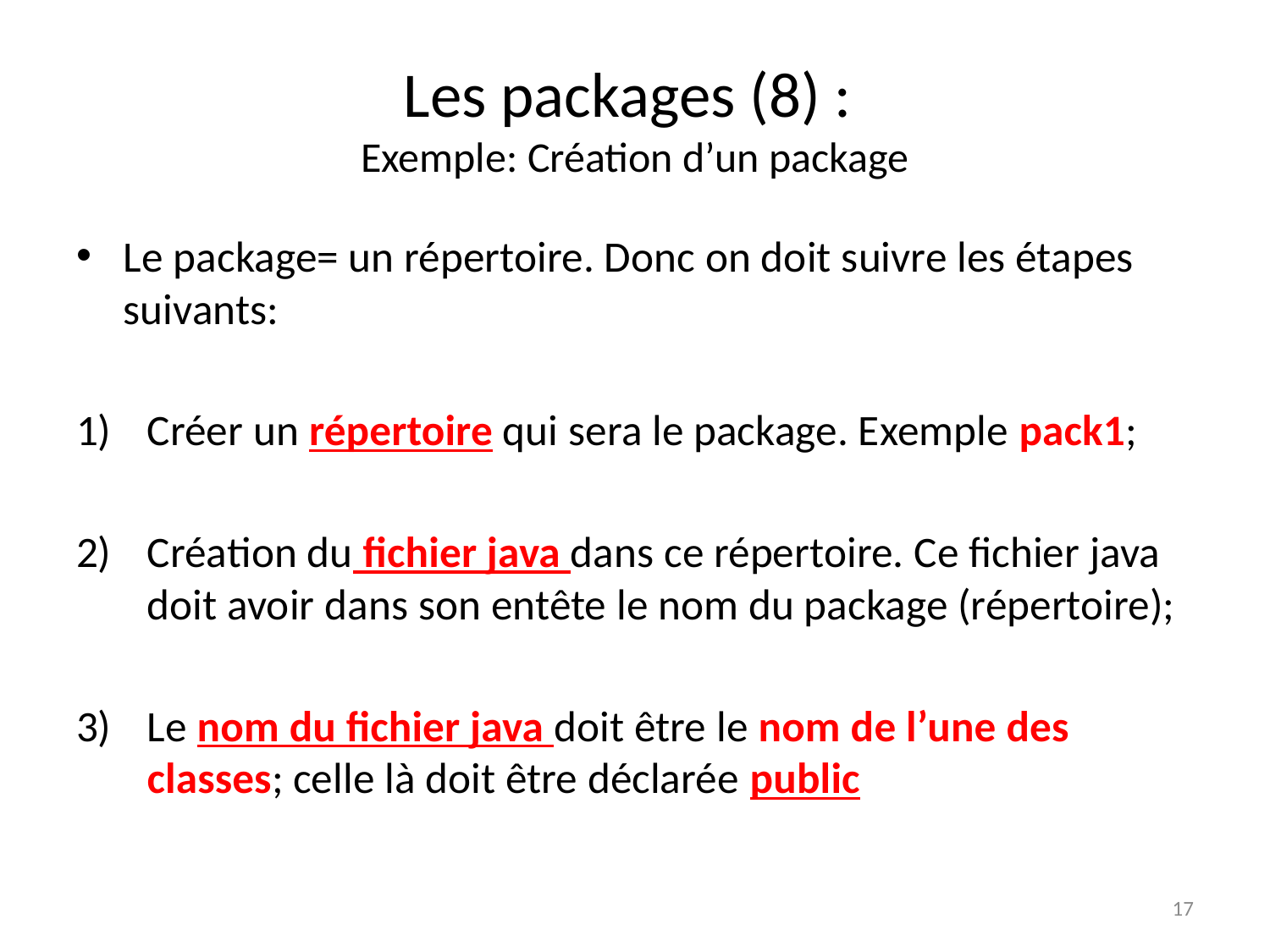

# Les packages (8) : Exemple: Création d’un package
Le package= un répertoire. Donc on doit suivre les étapes suivants:

Créer un répertoire qui sera le package. Exemple pack1;

Création du fichier java dans ce répertoire. Ce fichier java doit avoir dans son entête le nom du package (répertoire);

Le nom du fichier java doit être le nom de l’une des classes; celle là doit être déclarée public
17